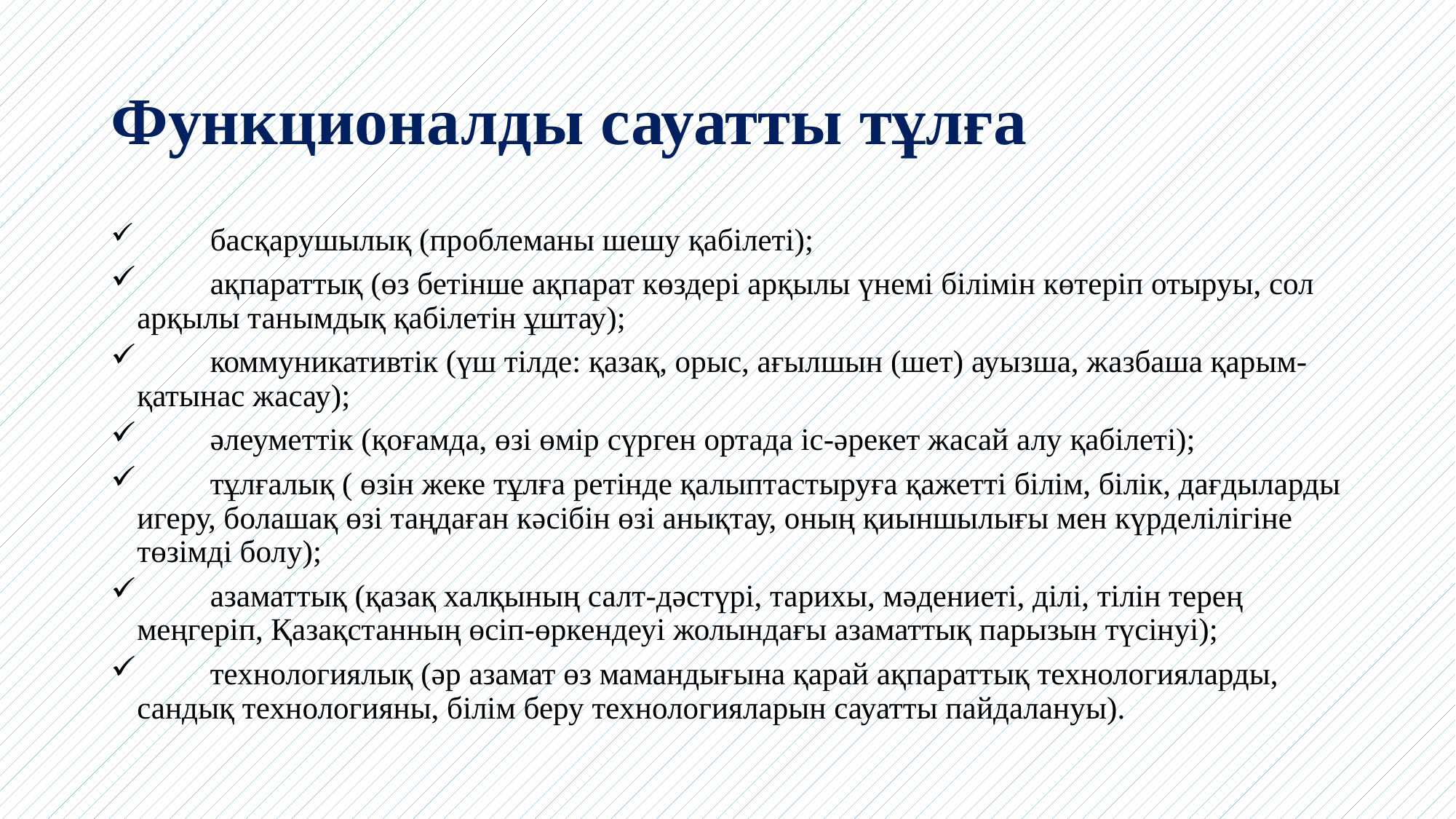

# Функционалды сауатты тұлға
	басқарушылық (проблеманы шешу қабілеті);
	ақпараттық (өз бетінше ақпарат көздері арқылы үнемі білімін көтеріп отыруы, сол арқылы танымдық қабілетін ұштау);
	коммуникативтік (үш тілде: қазақ, орыс, ағылшын (шет) ауызша, жазбаша қарым-қатынас жасау);
	әлеуметтік (қоғамда, өзі өмір сүрген ортада іс-әрекет жасай алу қабілеті);
	тұлғалық ( өзін жеке тұлға ретінде қалыптастыруға қажетті білім, білік, дағдыларды игеру, болашақ өзі таңдаған кәсібін өзі анықтау, оның қиыншылығы мен күрделілігіне төзімді болу);
	азаматтық (қазақ халқының салт-дәстүрі, тарихы, мәдениеті, ділі, тілін терең меңгеріп, Қазақстанның өсіп-өркендеуі жолындағы азаматтық парызын түсінуі);
	технологиялық (әр азамат өз мамандығына қарай ақпараттық технологияларды, сандық технологияны, білім беру технологияларын сауатты пайдалануы).